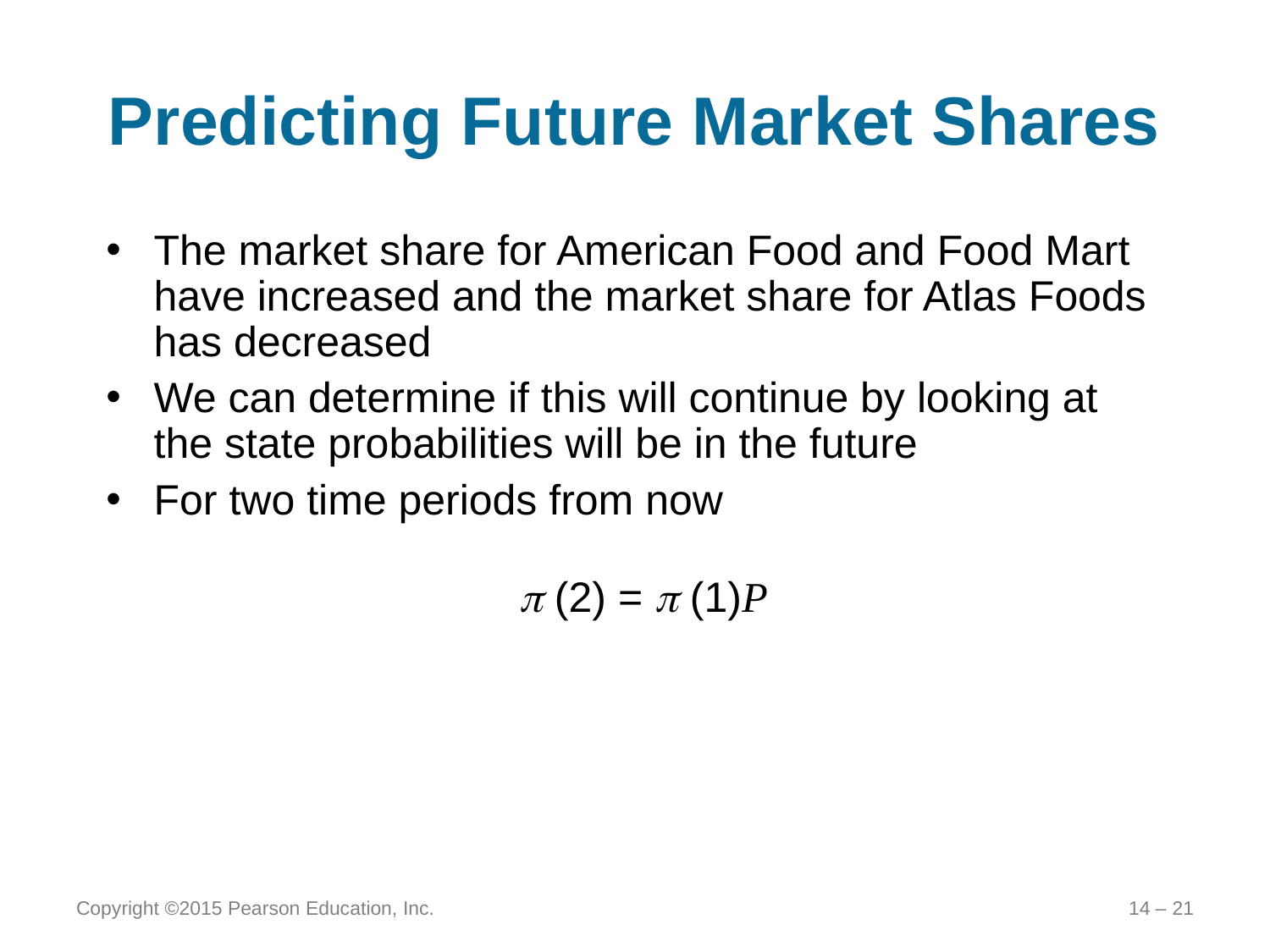

# Predicting Future Market Shares
The market share for American Food and Food Mart have increased and the market share for Atlas Foods has decreased
We can determine if this will continue by looking at the state probabilities will be in the future
For two time periods from now
π (2) = π (1)P
Copyright ©2015 Pearson Education, Inc.
14 – 21